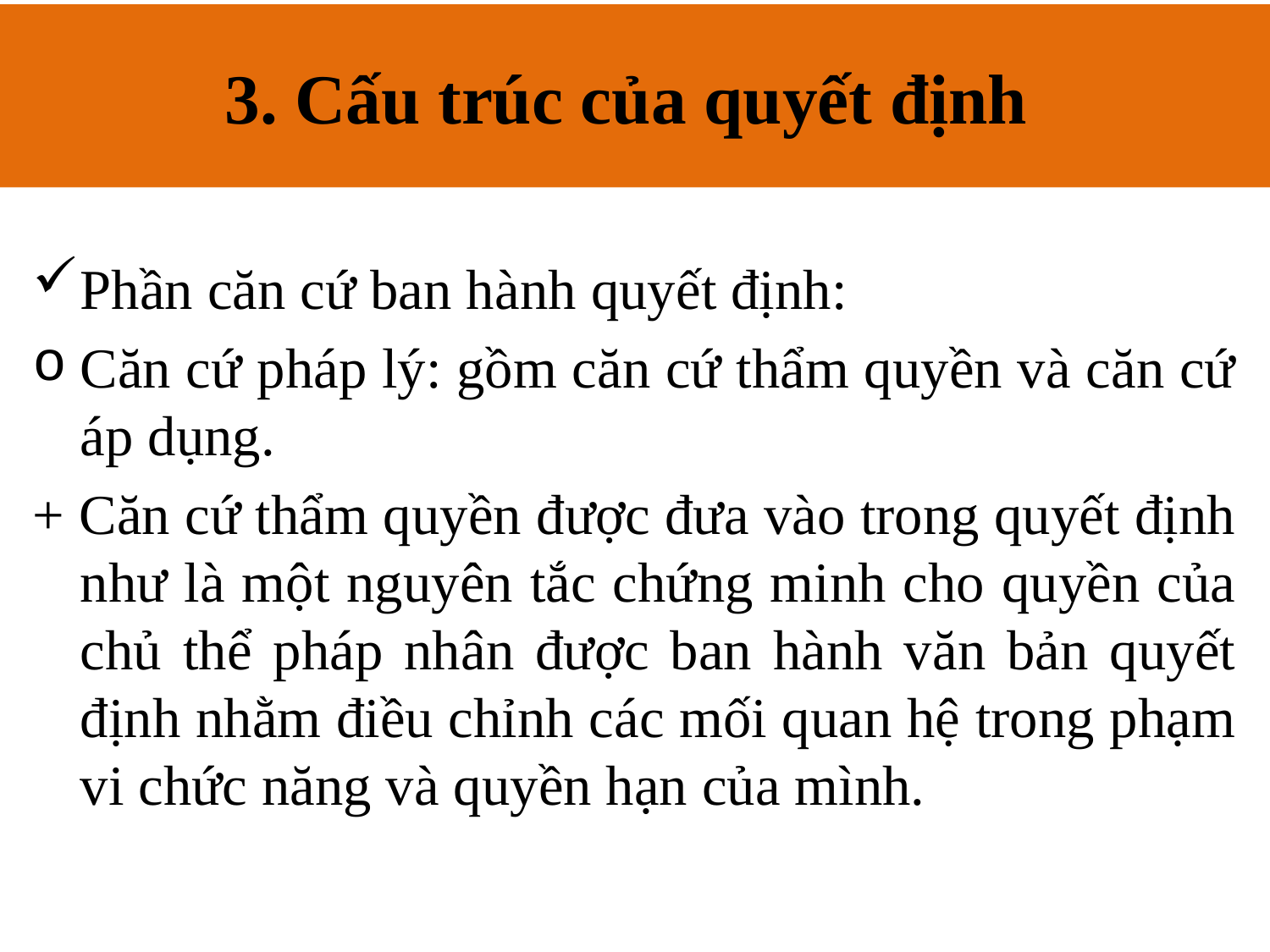

3. Cấu trúc của quyết định
# 3. Cấu trúc của quyết định
Phần căn cứ ban hành quyết định:
Căn cứ pháp lý: gồm căn cứ thẩm quyền và căn cứ áp dụng.
+ Căn cứ thẩm quyền được đưa vào trong quyết định như là một nguyên tắc chứng minh cho quyền của chủ thể pháp nhân được ban hành văn bản quyết định nhằm điều chỉnh các mối quan hệ trong phạm vi chức năng và quyền hạn của mình.